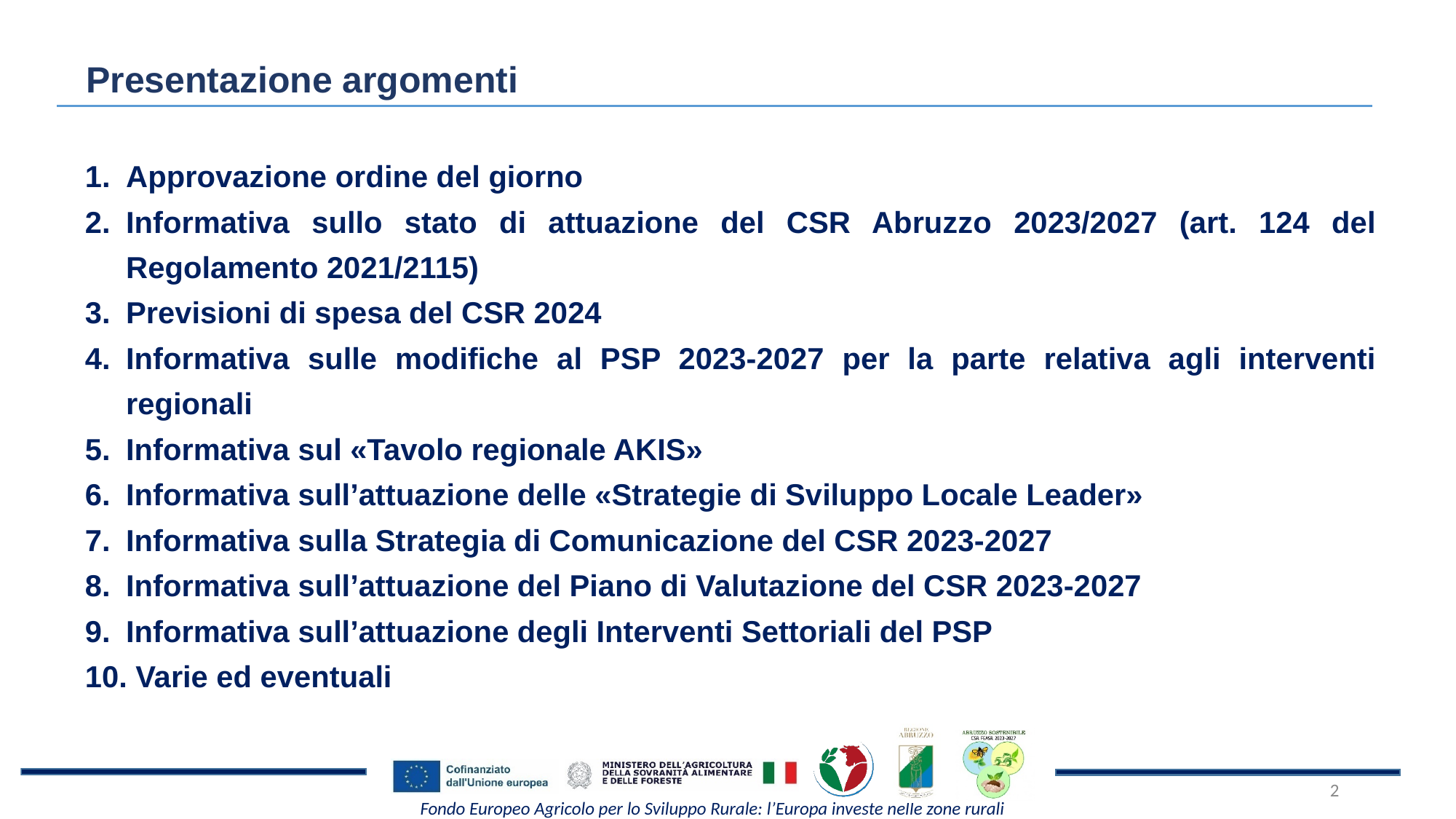

Presentazione argomenti
Approvazione ordine del giorno
Informativa sullo stato di attuazione del CSR Abruzzo 2023/2027 (art. 124 del Regolamento 2021/2115)
Previsioni di spesa del CSR 2024
Informativa sulle modifiche al PSP 2023-2027 per la parte relativa agli interventi regionali
Informativa sul «Tavolo regionale AKIS»
Informativa sull’attuazione delle «Strategie di Sviluppo Locale Leader»
Informativa sulla Strategia di Comunicazione del CSR 2023-2027
Informativa sull’attuazione del Piano di Valutazione del CSR 2023-2027
Informativa sull’attuazione degli Interventi Settoriali del PSP
 Varie ed eventuali